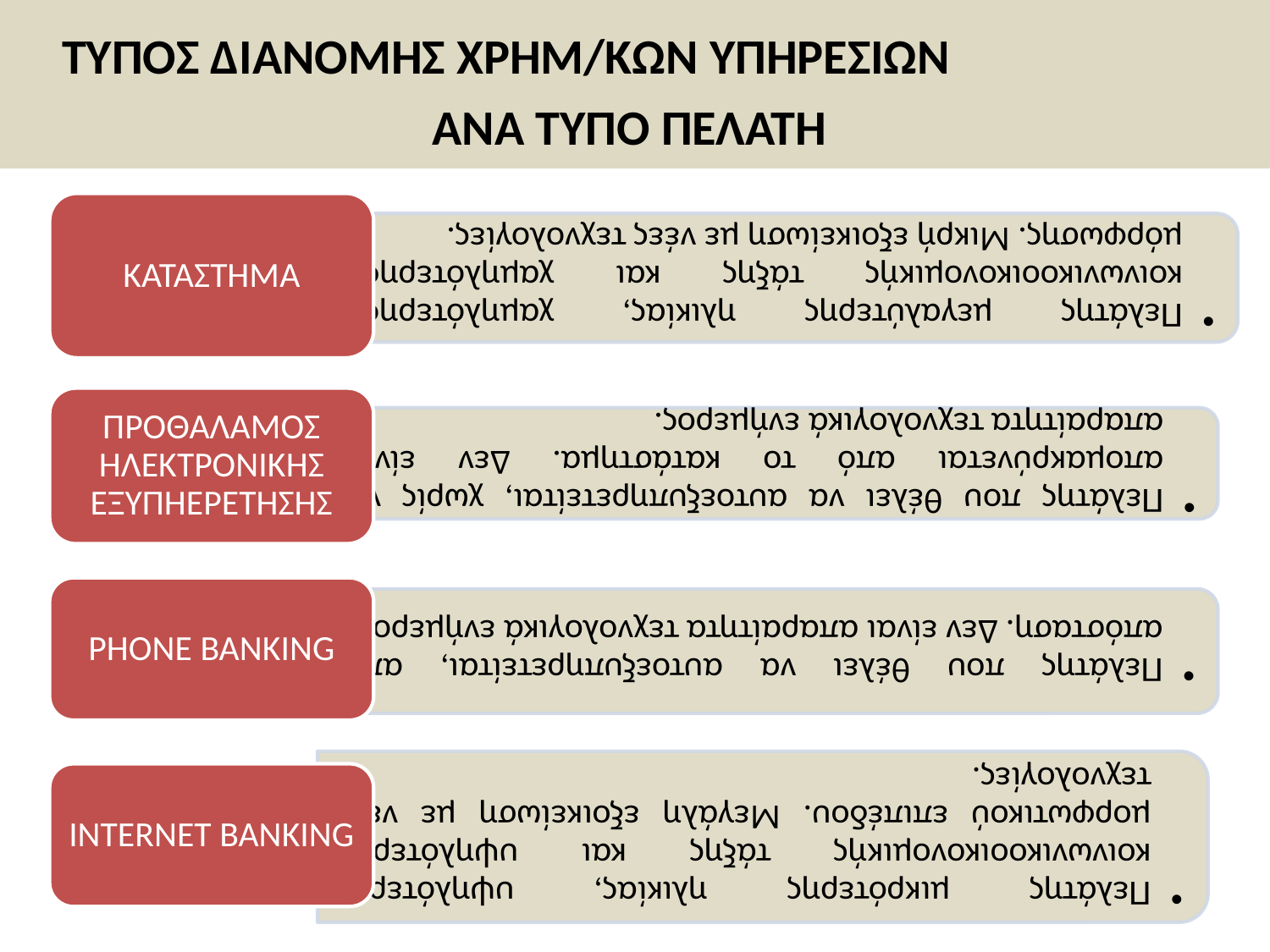

# ΤΥΠΟΣ ΔΙΑΝΟΜΗΣ ΧΡΗΜ/ΚΩΝ ΥΠΗΡΕΣΙΩΝ                        ΑΝΑ ΤΥΠΟ ΠΕΛΑΤΗ

Πελάτης μεγαλύτερης ηλικίας, χαμηλότερης κοινωνικοοικονομικής τάξης και χαμηλότερης μόρφωσης. Μικρή εξοικείωση με νέες τεχνολογίες.
ΚΑΤΑΣΤΗΜΑ
Πελάτης που θέλει να αυτοεξυπηρετείται, χωρίς να απομακρύνεται από το κατάστημα. Δεν είναι απαραίτητα τεχνολογικά ενήμερος.
ΠΡΟΘΑΛΑΜΟΣ ΗΛΕΚΤΡΟΝΙΚΗΣ ΕΞΥΠΗΕΡΕΤΗΣΗΣ
Πελάτης που θέλει να αυτοεξυπηρετείται, από απόσταση. Δεν είναι απαραίτητα τεχνολογικά ενήμερος.
PHONE BANKING
Πελάτης μικρότερης ηλικίας, υψηλότερης κοινωνικοοικονομικής τάξης και υψηλότερου μορφωτικού επιπέδου. Μεγάλη εξοικείωση με νέες τεχνολογίες.
INTERNET BANKING